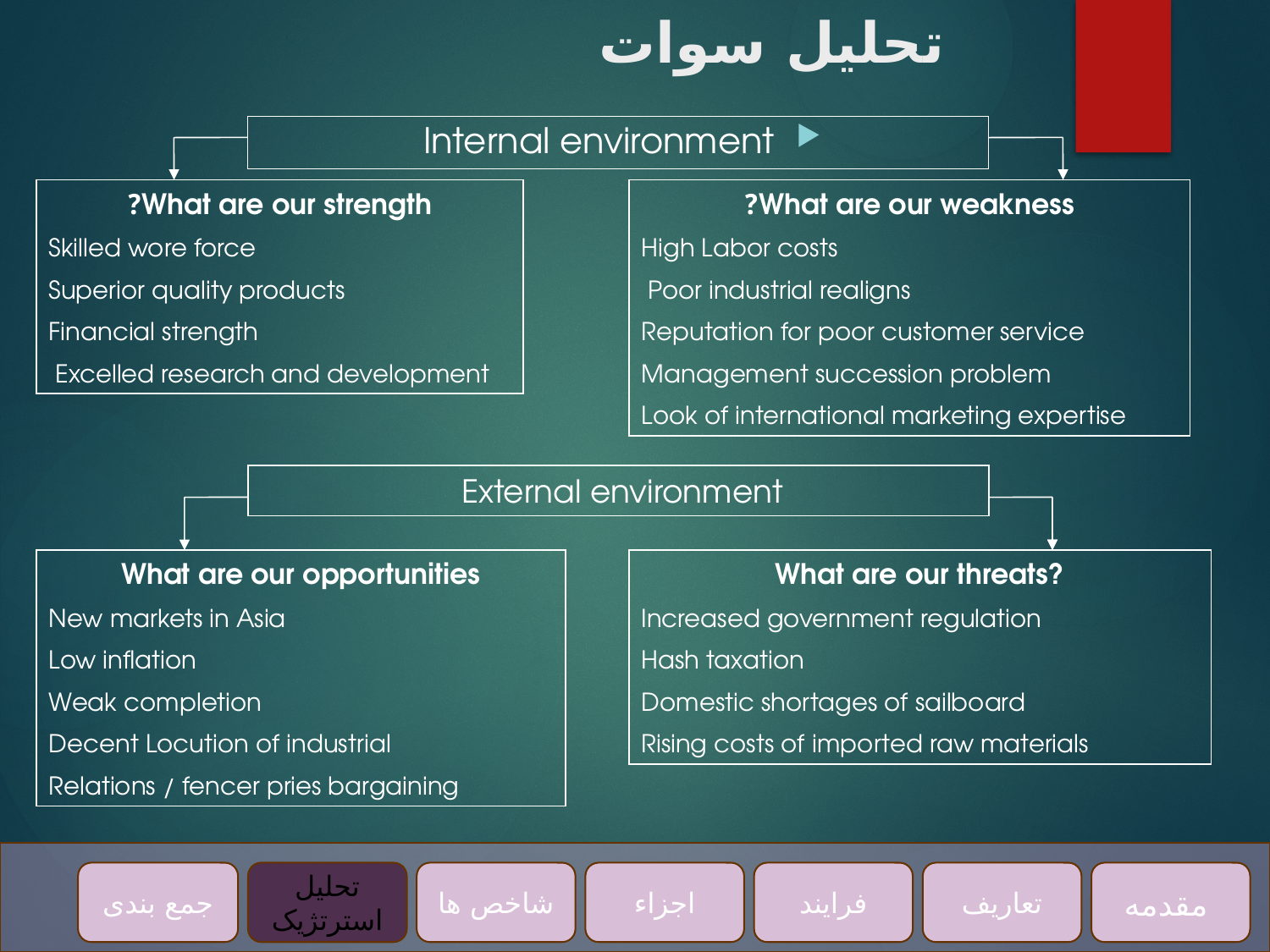

# تحلیل سوات
Internal environment

What are our strength?
Skilled wore force
Superior quality products
Financial strength
Excelled research and development
What are our weakness?
High Labor costs
Poor industrial realigns
Reputation for poor customer service
Management succession problem
Look of international marketing expertise

External environment

What are our opportunities
New markets in Asia
Low inflation
Weak completion
Decent Locution of industrial
Relations / fencer pries bargaining
What are our threats?
Increased government regulation
Hash taxation
Domestic shortages of sailboard
Rising costs of imported raw materials
جمع بندی
تحلیل استرتژیک
اجزاء
تعاریف

مقدمه
شاخص ها
فرایند